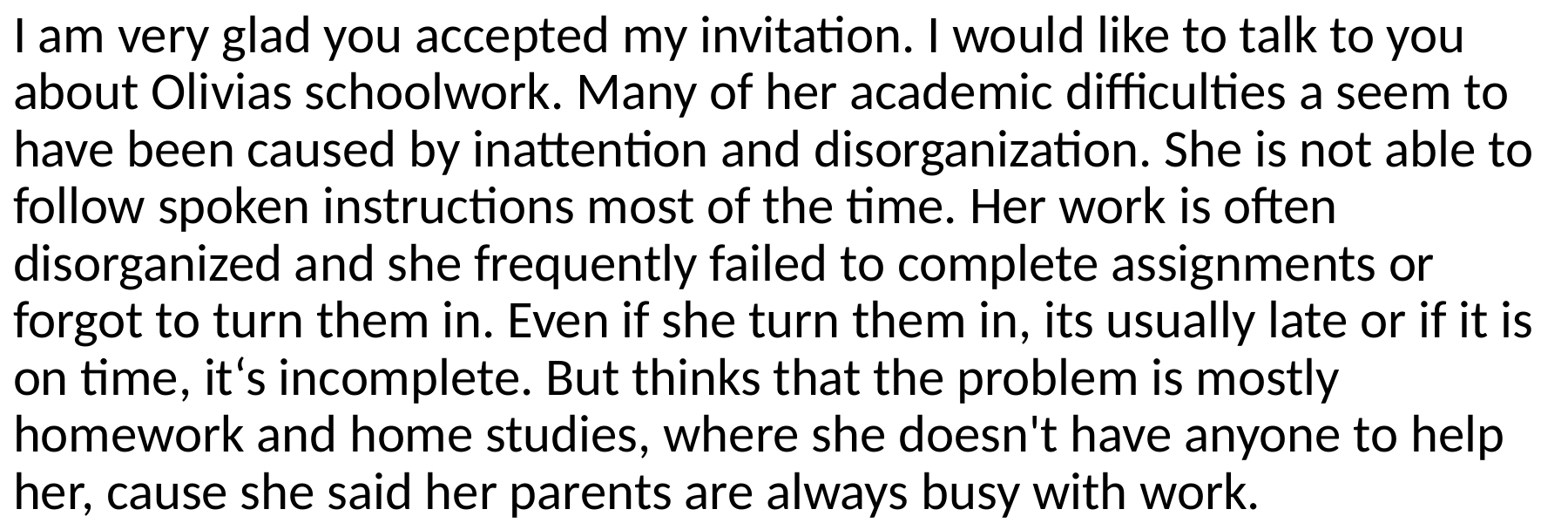

I am very glad you accepted my invitation. I would like to talk to you about Olivias schoolwork. Many of her academic difficulties a seem to have been caused by inattention and disorganization. She is not able to follow spoken instructions most of the time. Her work is often disorganized and she frequently failed to complete assignments or forgot to turn them in. Even if she turn them in, its usually late or if it is on time, it‘s incomplete. But thinks that the problem is mostly homework and home studies, where she doesn't have anyone to help her, cause she said her parents are always busy with work.